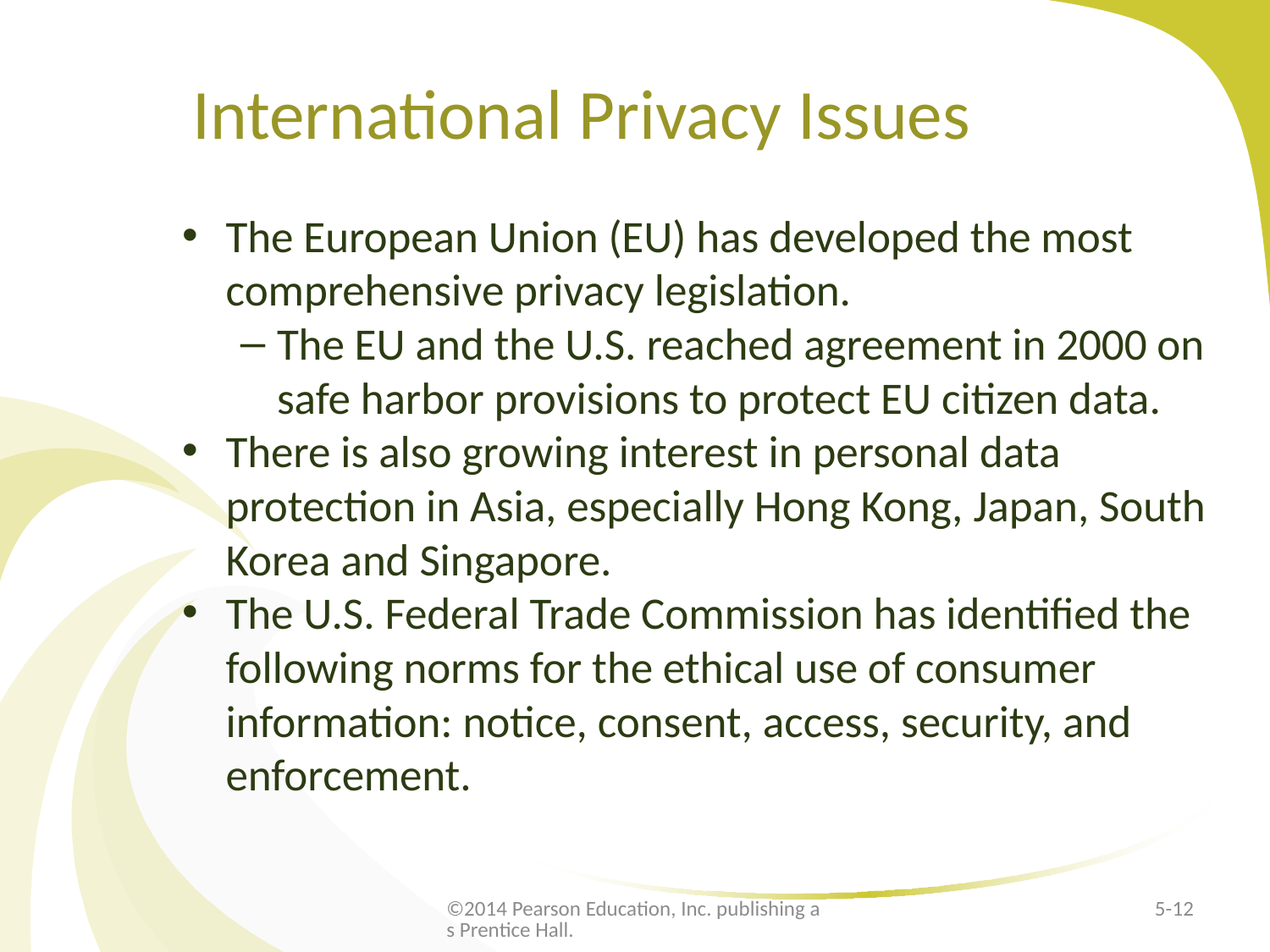

# International Privacy Issues
The European Union (EU) has developed the most comprehensive privacy legislation.
The EU and the U.S. reached agreement in 2000 on safe harbor provisions to protect EU citizen data.
There is also growing interest in personal data protection in Asia, especially Hong Kong, Japan, South Korea and Singapore.
The U.S. Federal Trade Commission has identified the following norms for the ethical use of consumer information: notice, consent, access, security, and enforcement.

©2014 Pearson Education, Inc. publishing as Prentice Hall.
5-12